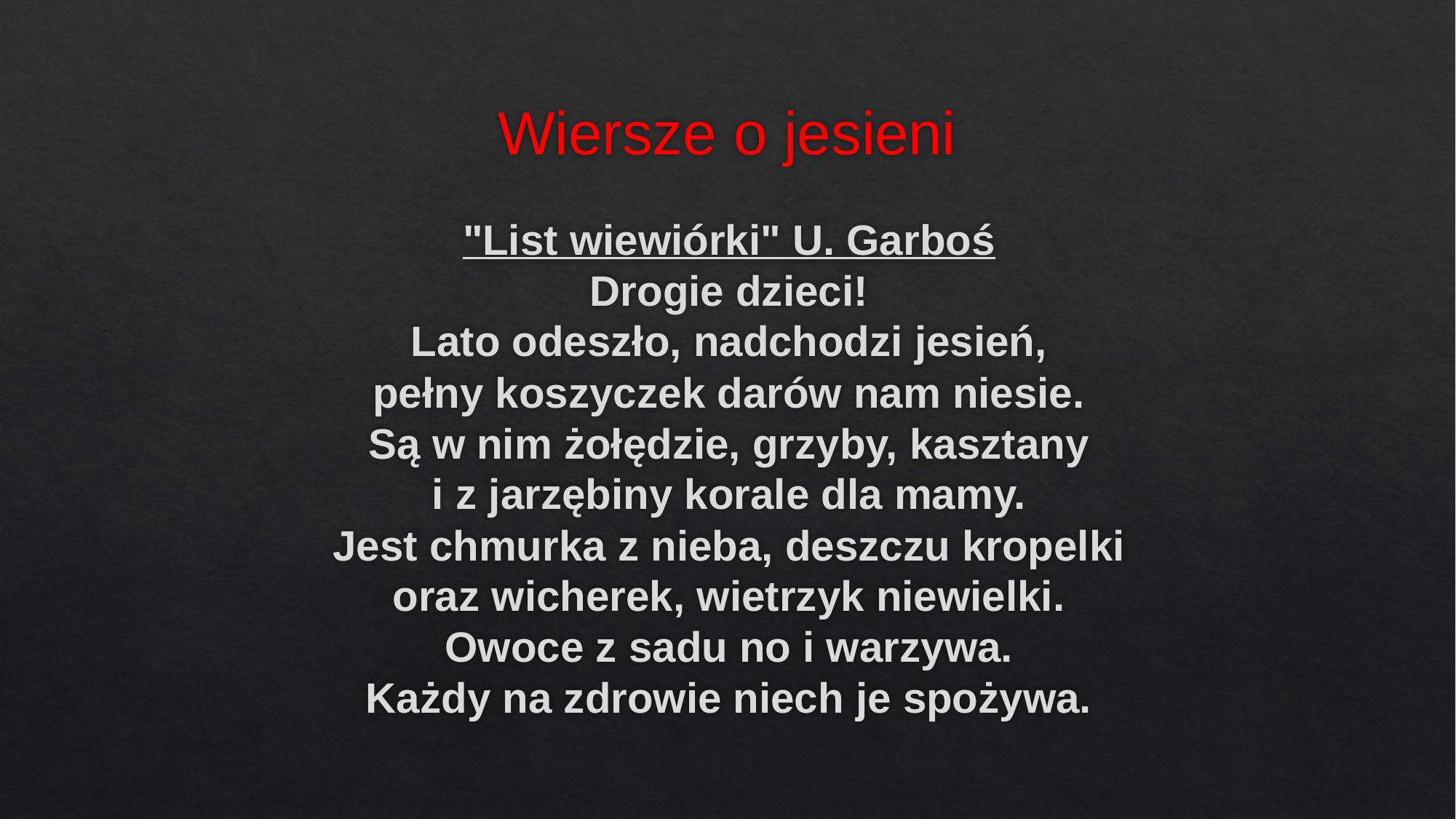

# Wiersze o jesieni
"List wiewiórki" U. Garboś
Drogie dzieci!
Lato odeszło, nadchodzi jesień,
pełny koszyczek darów nam niesie.
Są w nim żołędzie, grzyby, kasztany
i z jarzębiny korale dla mamy.
Jest chmurka z nieba, deszczu kropelki
oraz wicherek, wietrzyk niewielki.
Owoce z sadu no i warzywa.
Każdy na zdrowie niech je spożywa.